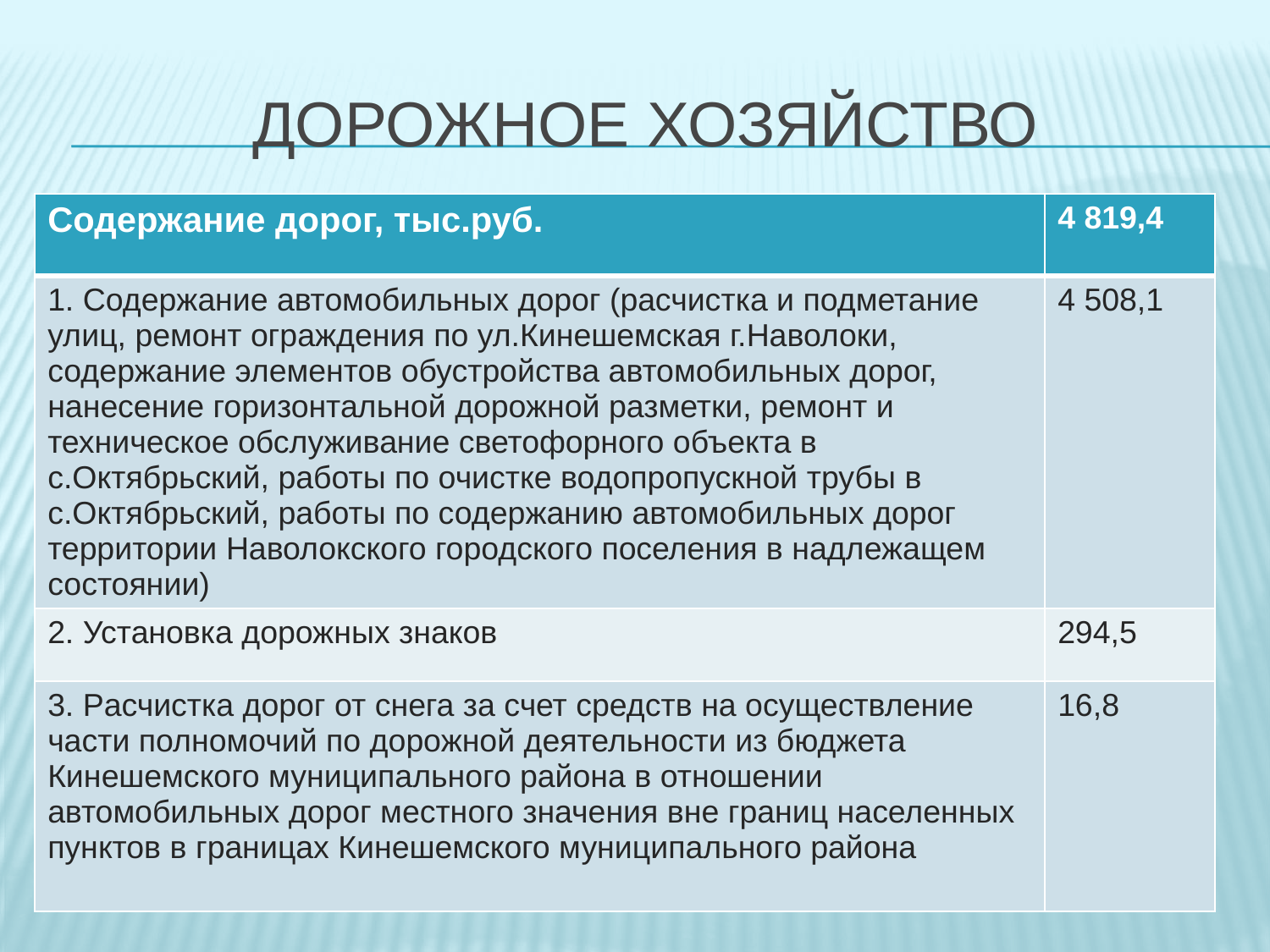

# Дорожное хозяйство
| Содержание дорог, тыс.руб. | 4 819,4 |
| --- | --- |
| 1. Содержание автомобильных дорог (расчистка и подметание улиц, ремонт ограждения по ул.Кинешемская г.Наволоки, содержание элементов обустройства автомобильных дорог, нанесение горизонтальной дорожной разметки, ремонт и техническое обслуживание светофорного объекта в с.Октябрьский, работы по очистке водопропускной трубы в с.Октябрьский, работы по содержанию автомобильных дорог территории Наволокского городского поселения в надлежащем состоянии) | 4 508,1 |
| 2. Установка дорожных знаков | 294,5 |
| 3. Расчистка дорог от снега за счет средств на осуществление части полномочий по дорожной деятельности из бюджета Кинешемского муниципального района в отношении автомобильных дорог местного значения вне границ населенных пунктов в границах Кинешемского муниципального района | 16,8 |